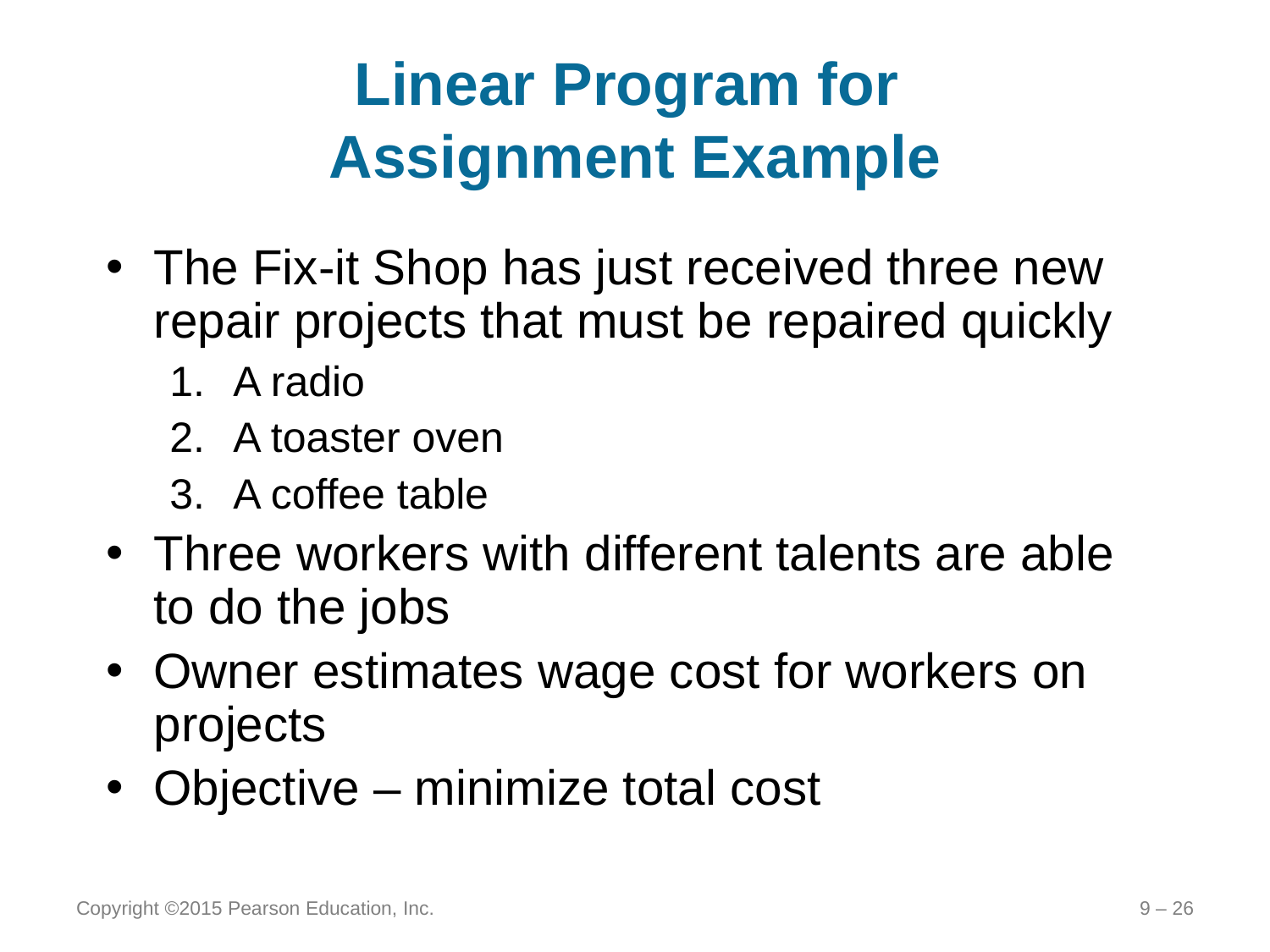

# Linear Program for Assignment Example
The Fix-it Shop has just received three new repair projects that must be repaired quickly
A radio
A toaster oven
A coffee table
Three workers with different talents are able to do the jobs
Owner estimates wage cost for workers on projects
Objective – minimize total cost
Copyright ©2015 Pearson Education, Inc.
9 – 26